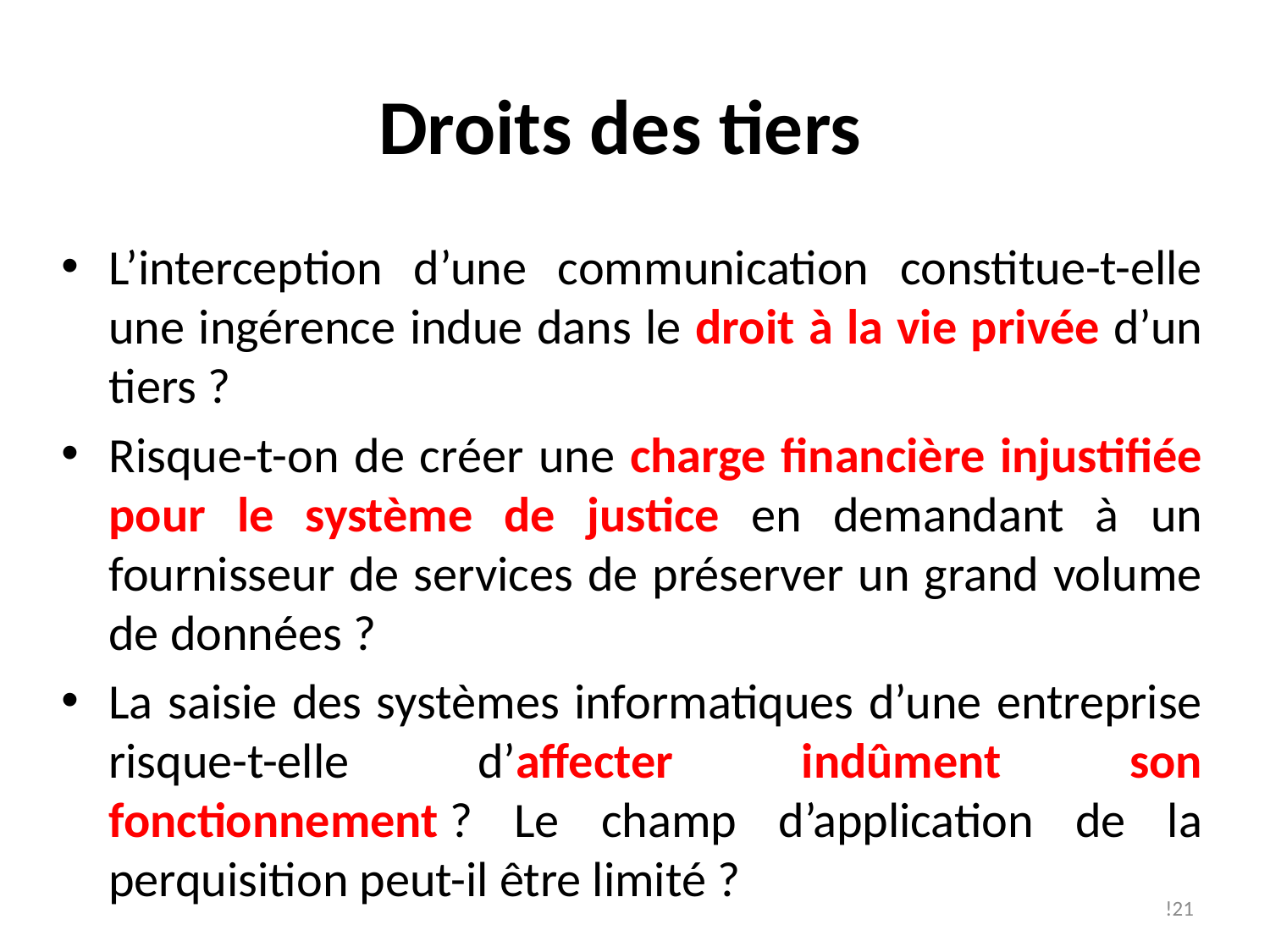

# Droits des tiers
L’interception d’une communication constitue-t-elle une ingérence indue dans le droit à la vie privée d’un tiers ?
Risque-t-on de créer une charge financière injustifiée pour le système de justice en demandant à un fournisseur de services de préserver un grand volume de données ?
La saisie des systèmes informatiques d’une entreprise risque-t-elle d’affecter indûment son fonctionnement ? Le champ d’application de la perquisition peut-il être limité ?

!21